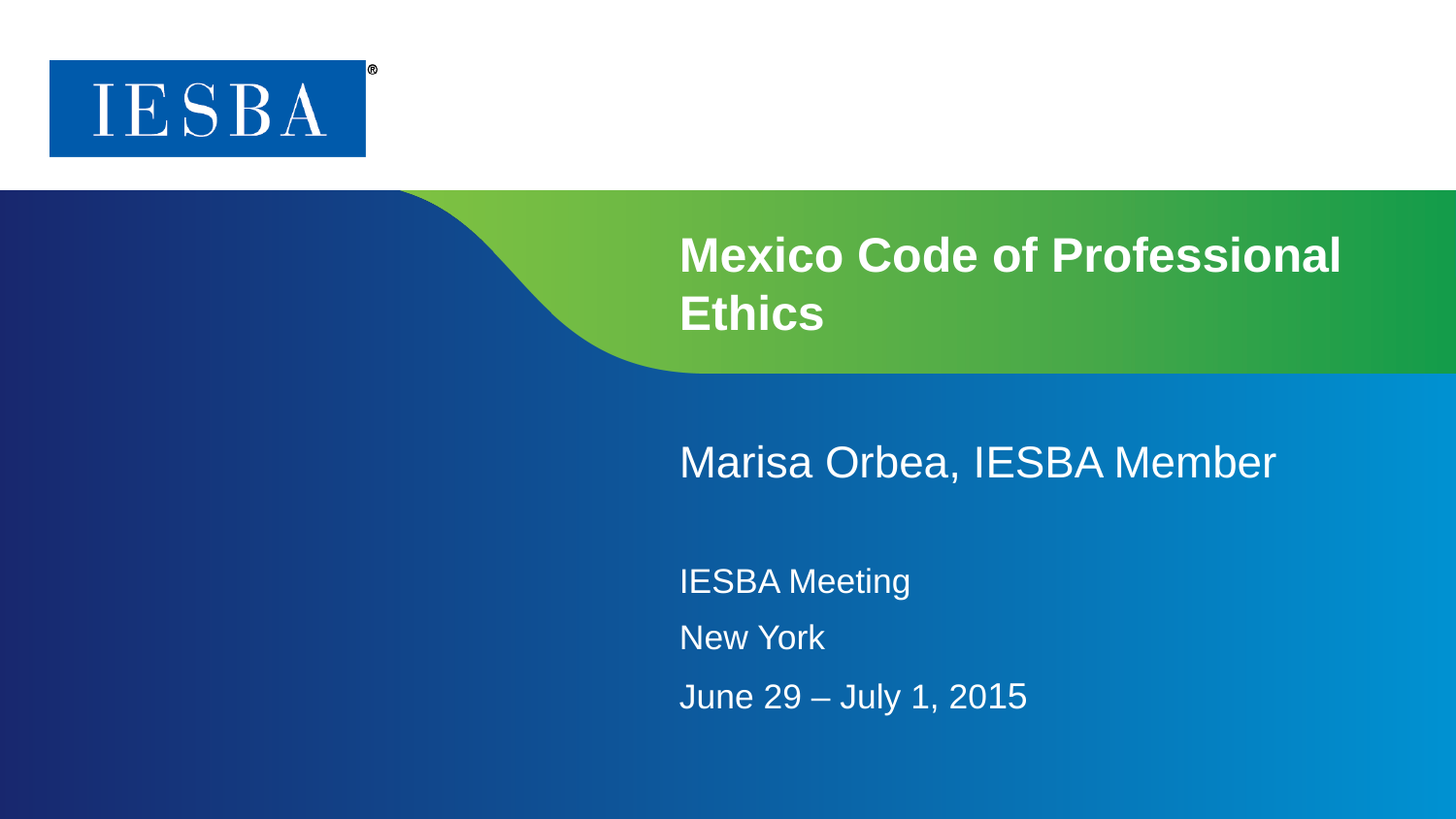

# Mexico Code of Professional Ethics

IESBA Meeting
New York
June 29 – July 1, 2015
Marisa Orbea, IESBA Member